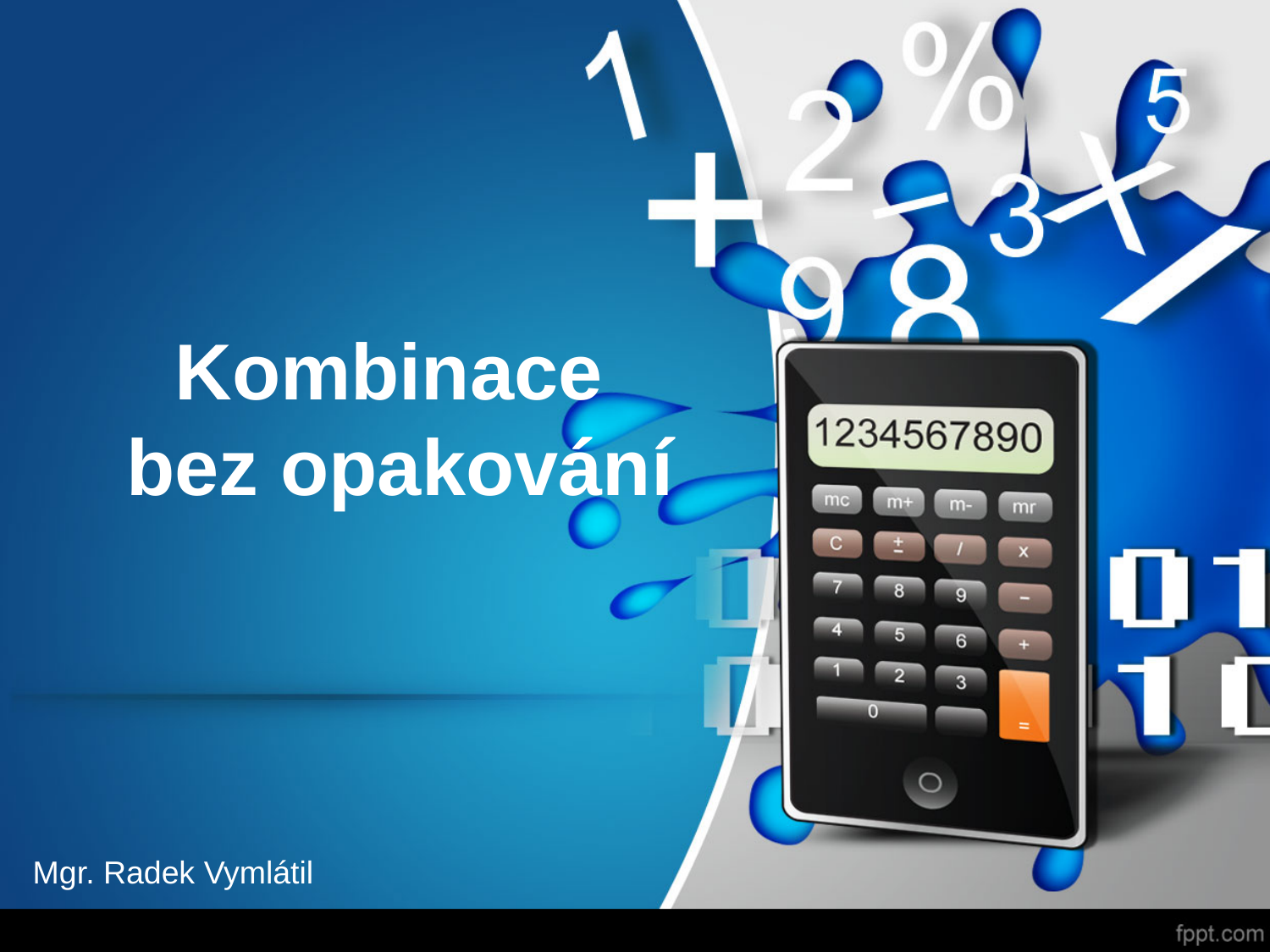

# Kombinace bez opakování
Mgr. Radek Vymlátil